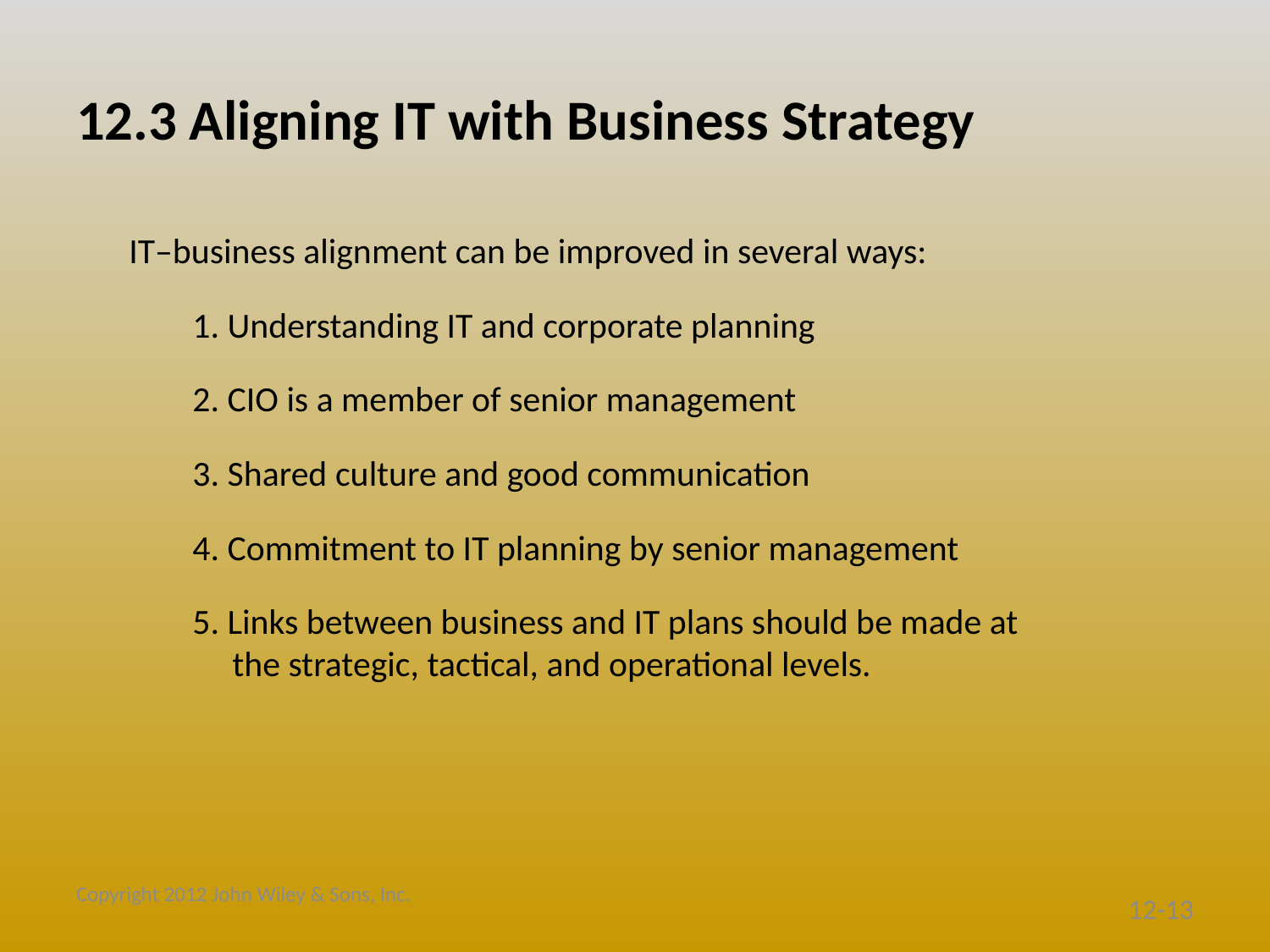

# 12.3 Aligning IT with Business Strategy
IT–business alignment can be improved in several ways:
1. Understanding IT and corporate planning
2. CIO is a member of senior management
3. Shared culture and good communication
4. Commitment to IT planning by senior management
5. Links between business and IT plans should be made at the strategic, tactical, and operational levels.

Copyright 2012 John Wiley & Sons, Inc.
12-13